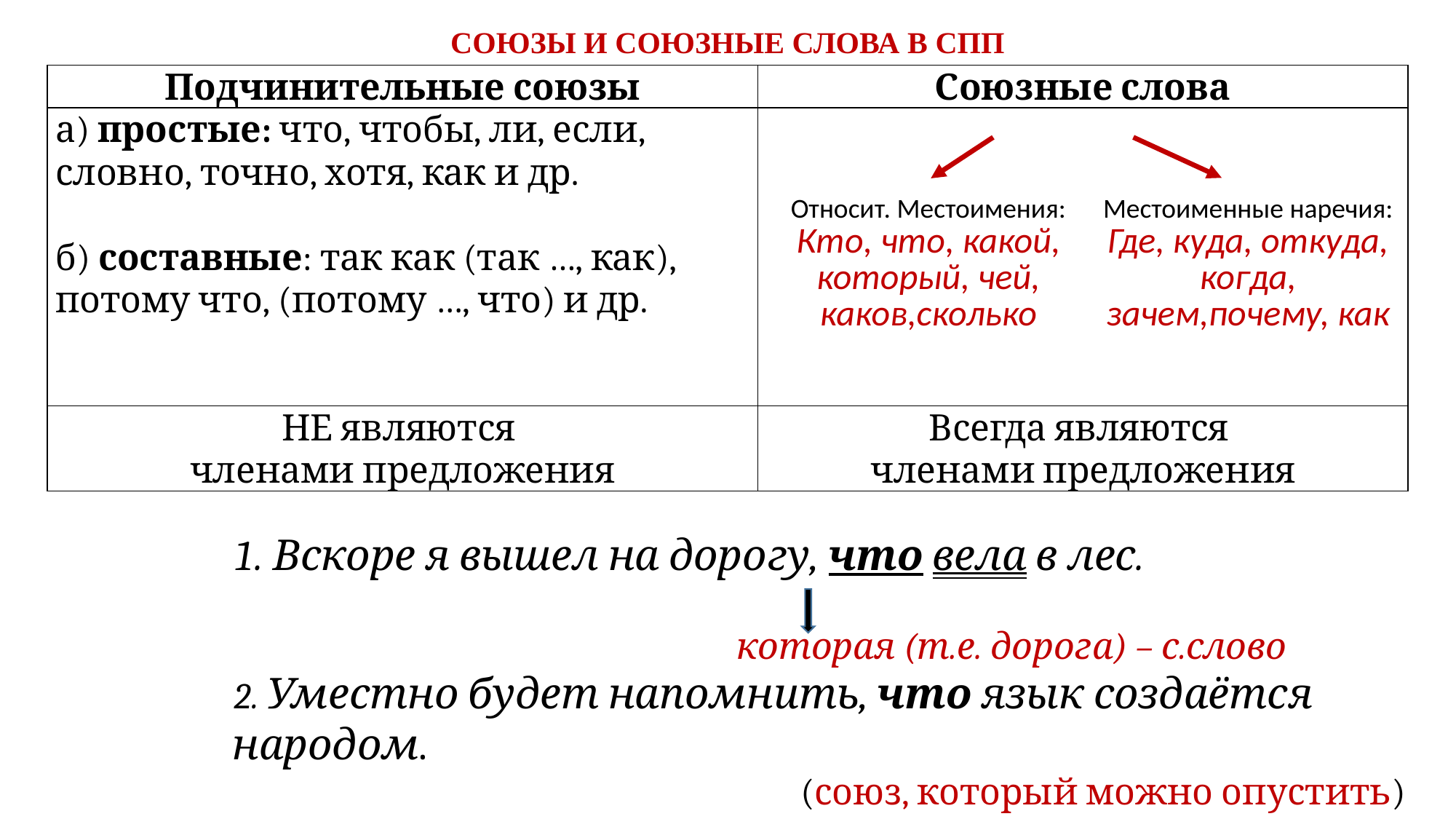

СОЮЗЫ И СОЮЗНЫЕ СЛОВА В СПП
| Подчинительные союзы | Союзные слова |
| --- | --- |
| а) простые: что, чтобы, ли, если, словно, точно, хотя, как и др. б) составные: так как (так …, как), потому что, (потому …, что) и др. |  |
| НЕ являются членами предложения | Всегда являются членами предложения |
| Относит. Местоимения: Кто, что, какой, который, чей, каков,сколько | Местоименные наречия: Где, куда, откуда, когда, зачем,почему, как |
| --- | --- |
Вскоре я вышел на дорогу, что вела в лес.

                                                               которая (т.е. дорога) – с.слово
2. Уместно будет напомнить, что язык создаётся народом.
                                                                       (союз, который можно опустить)